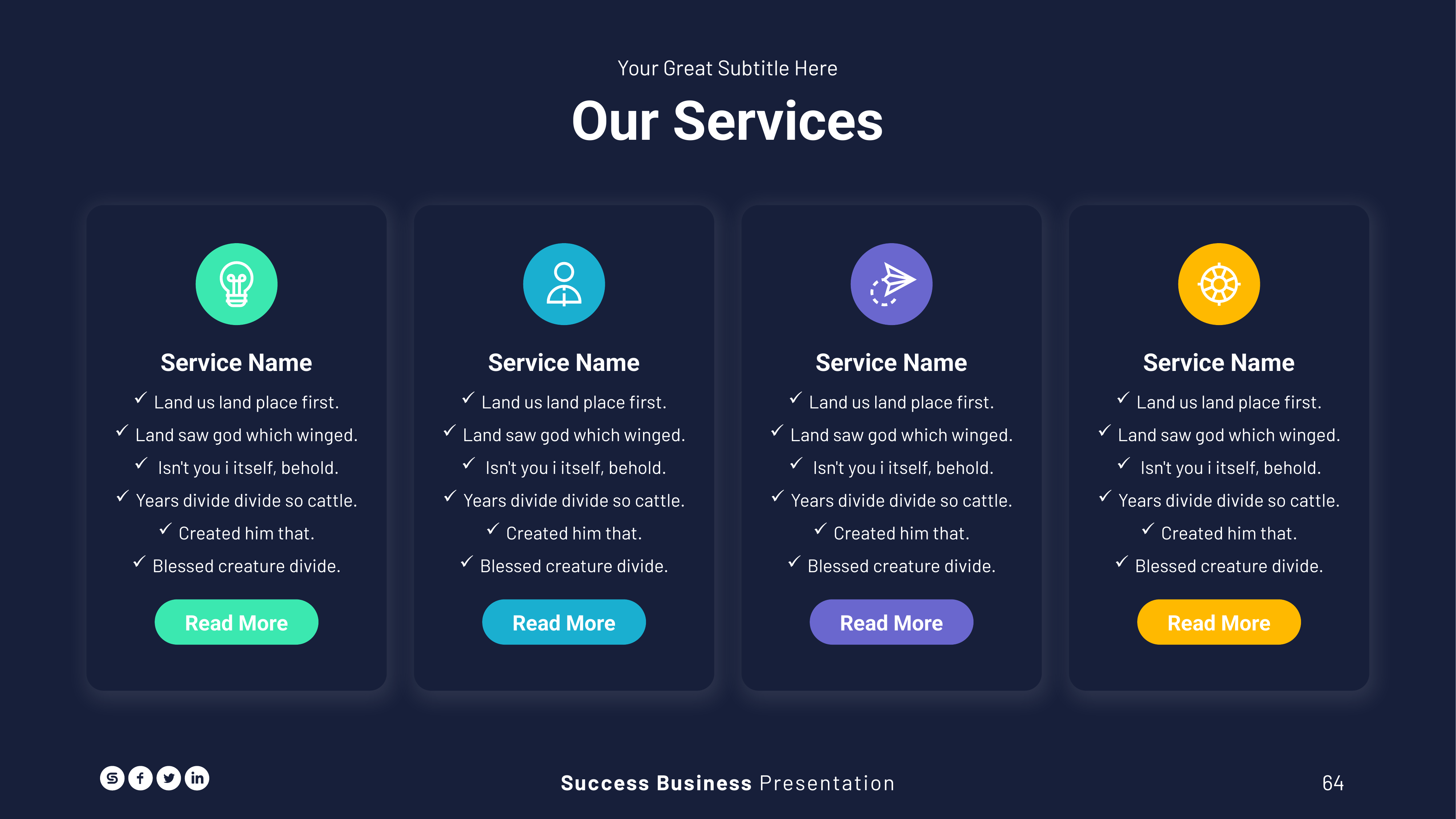

Your Great Subtitle Here
Our Services

Service Name
Land us land place first.
Land saw god which winged.
 Isn't you i itself, behold.
Years divide divide so cattle.
Created him that.
Blessed creature divide.
Service Name
Land us land place first.
Land saw god which winged.
 Isn't you i itself, behold.
Years divide divide so cattle.
Created him that.
Blessed creature divide.
Service Name
Land us land place first.
Land saw god which winged.
 Isn't you i itself, behold.
Years divide divide so cattle.
Created him that.
Blessed creature divide.
Service Name
Land us land place first.
Land saw god which winged.
 Isn't you i itself, behold.
Years divide divide so cattle.
Created him that.
Blessed creature divide.
Read More
Read More
Read More
Read More